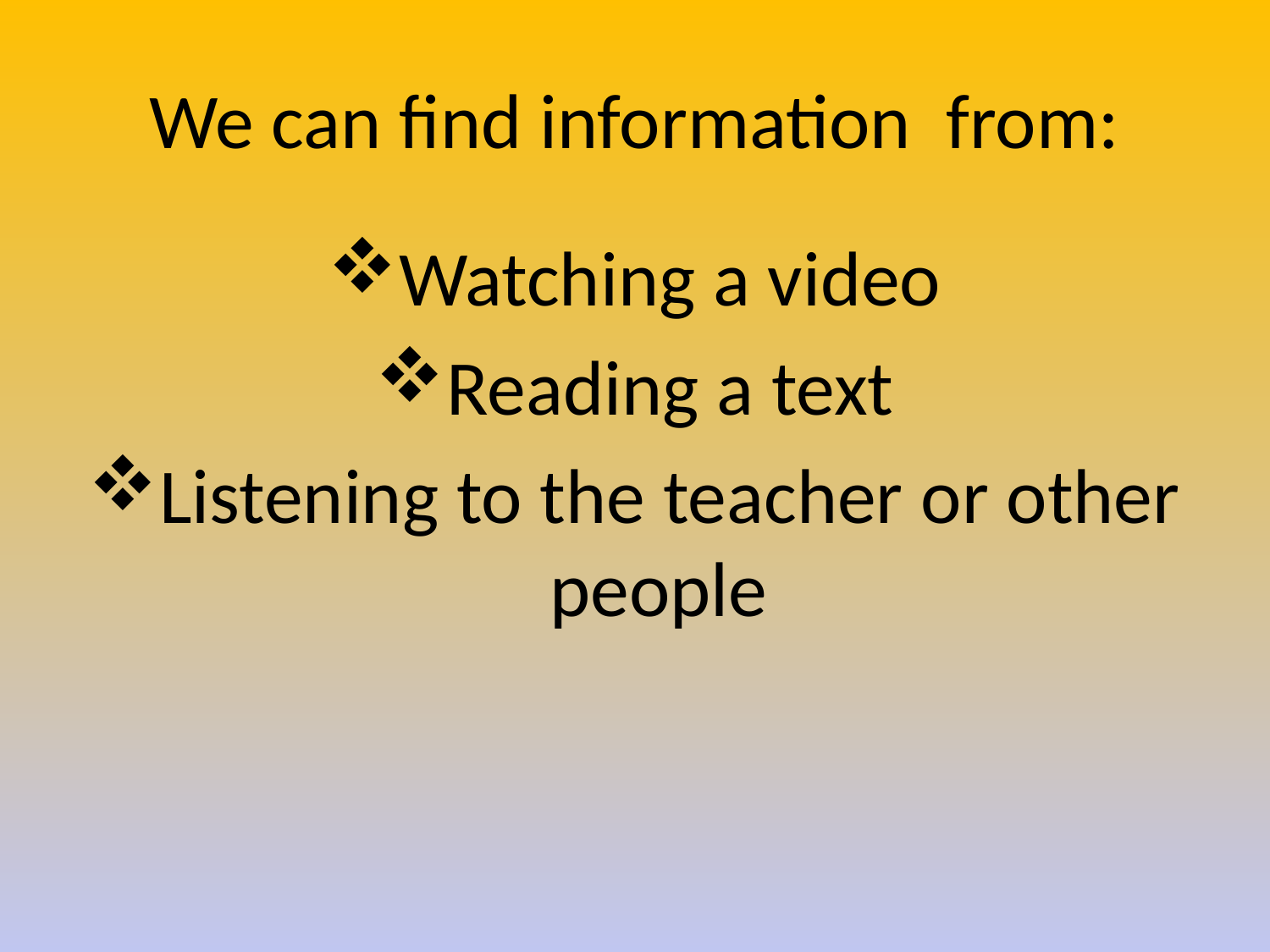

# We can find information  from:
Watching a video
Reading a text
Listening to the teacher or other people